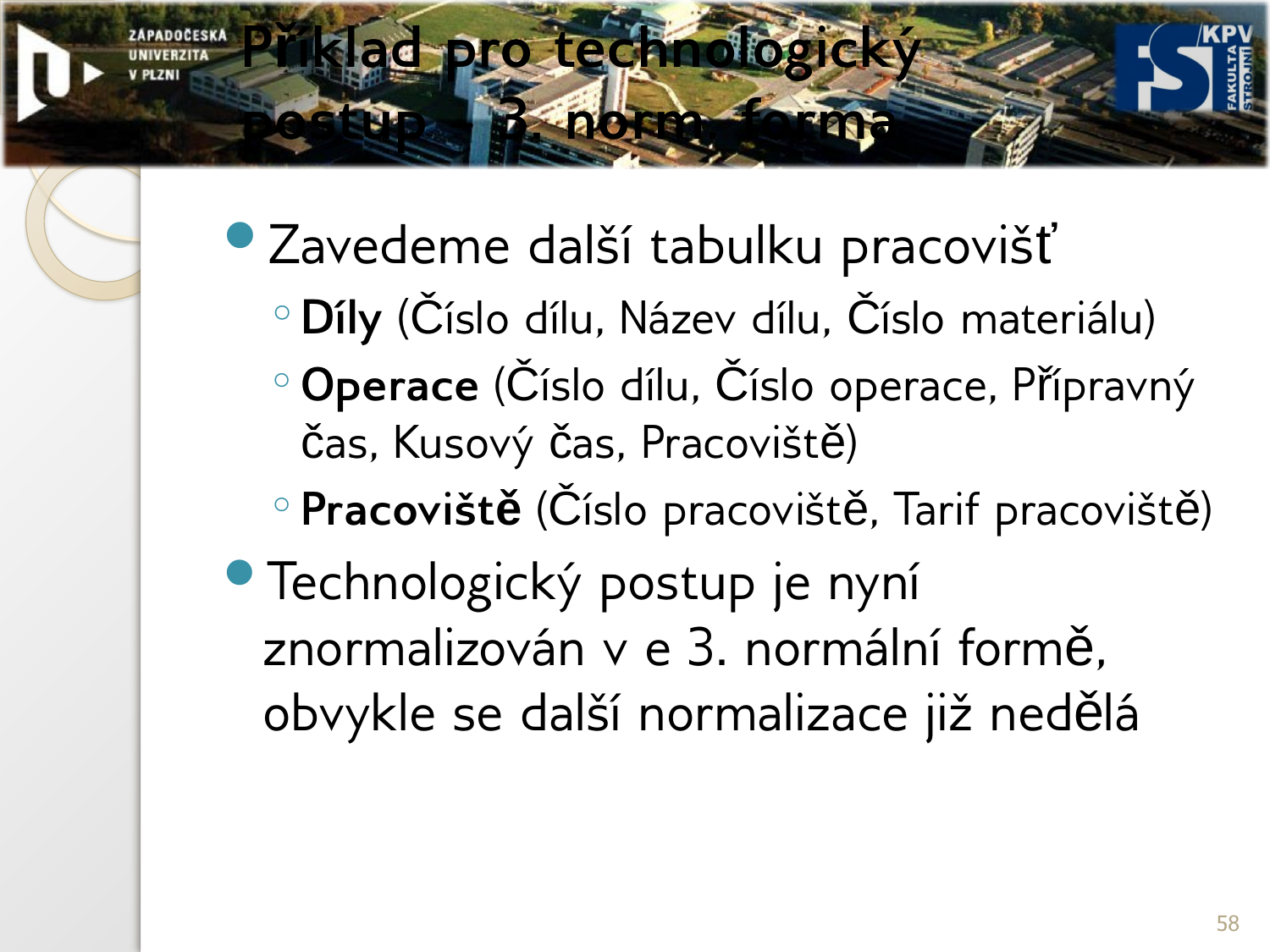

# Příklad pro technologický postup – 3. norm. forma
Zavedeme další tabulku pracovišť
Díly (Číslo dílu, Název dílu, Číslo materiálu)
Operace (Číslo dílu, Číslo operace, Přípravný čas, Kusový čas, Pracoviště)
Pracoviště (Číslo pracoviště, Tarif pracoviště)
Technologický postup je nyní znormalizován v e 3. normální formě, obvykle se další normalizace již nedělá

58